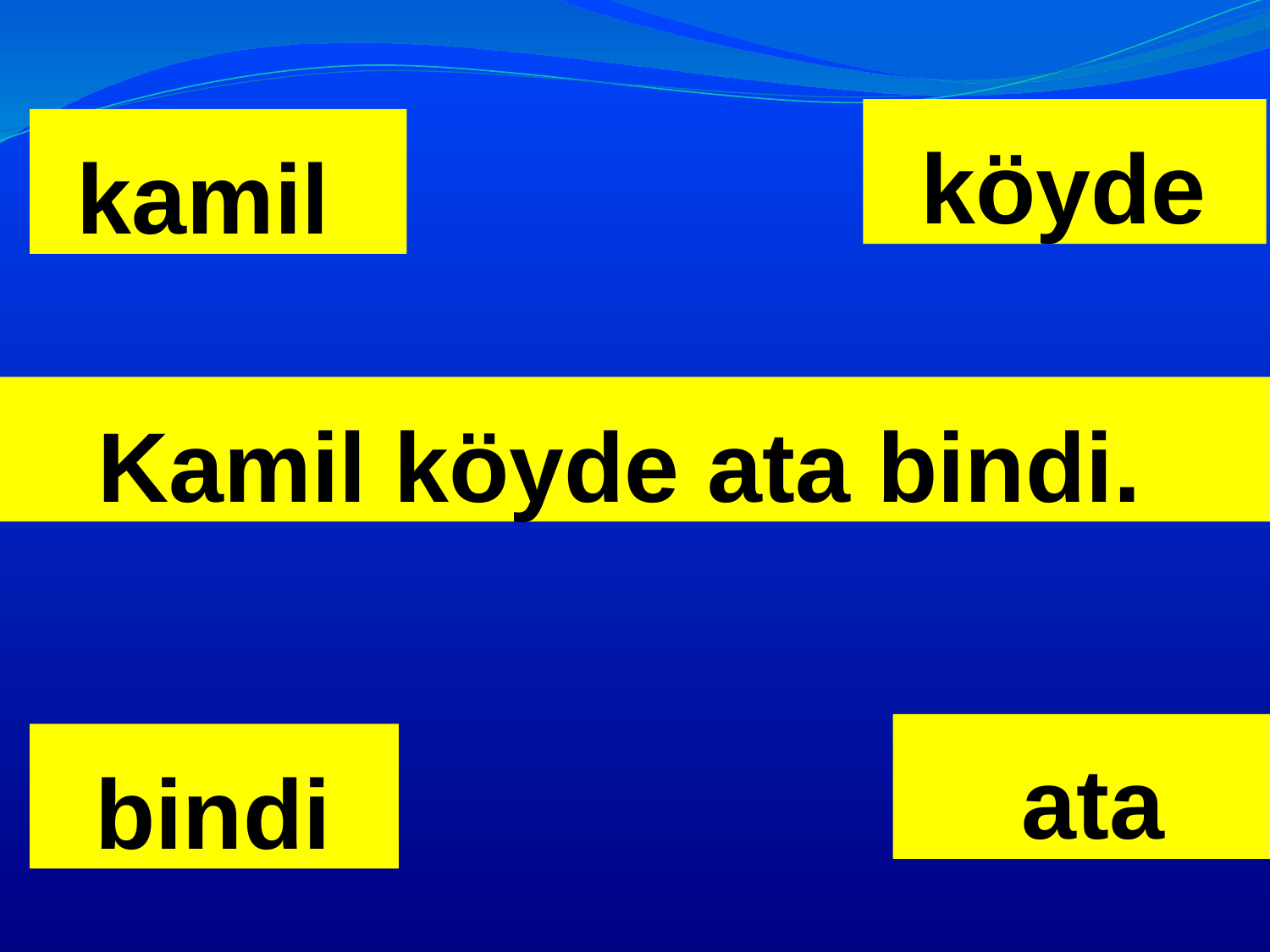

köyde
# kamil
Kamil köyde ata bindi.
ata
bindi